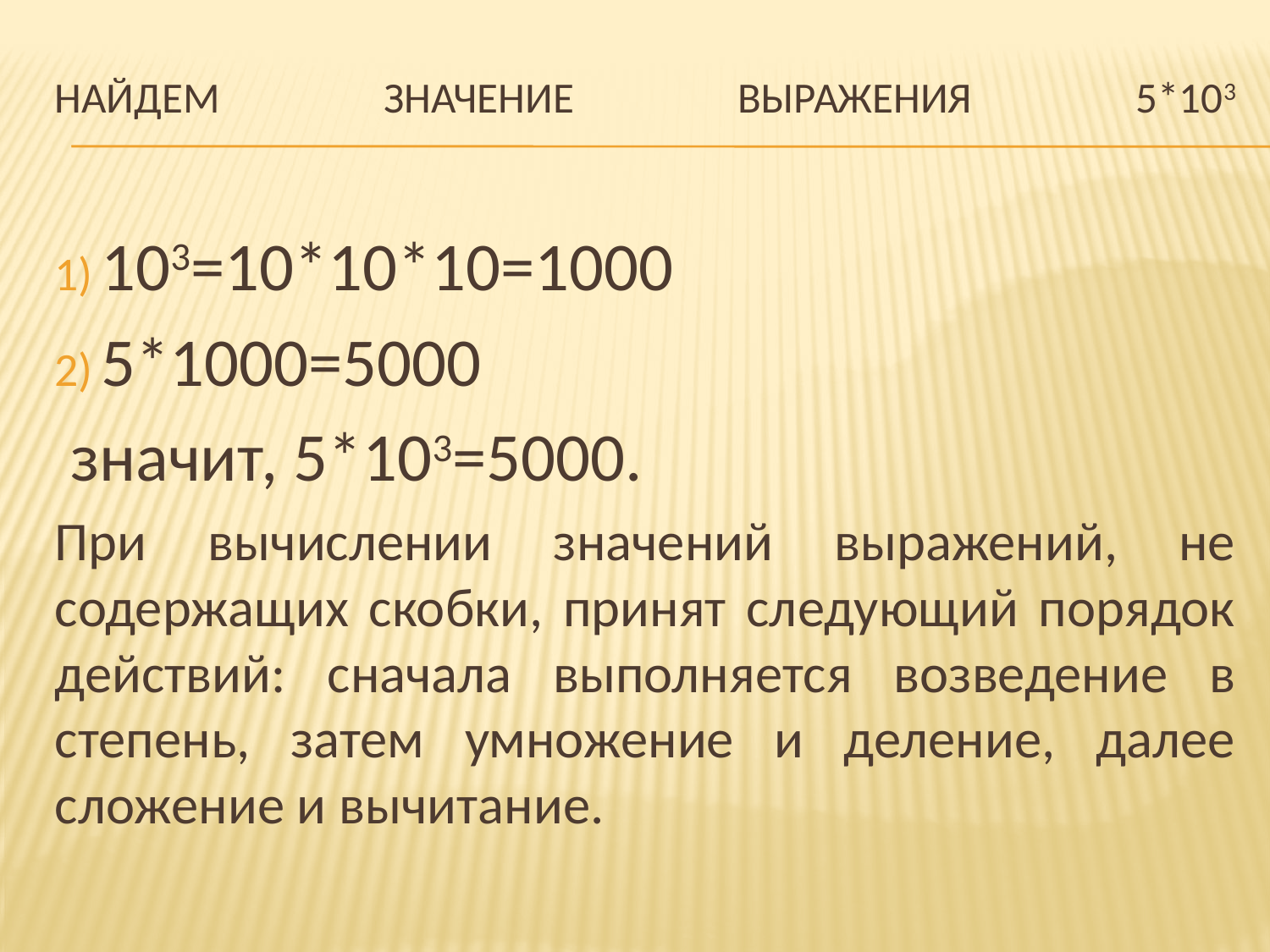

# Найдем значение выражения 5*103
103=10*10*10=1000
5*1000=5000
 значит, 5*103=5000.
При вычислении значений выражений, не содержащих скобки, принят следующий порядок действий: сначала выполняется возведение в степень, затем умножение и деление, далее сложение и вычитание.